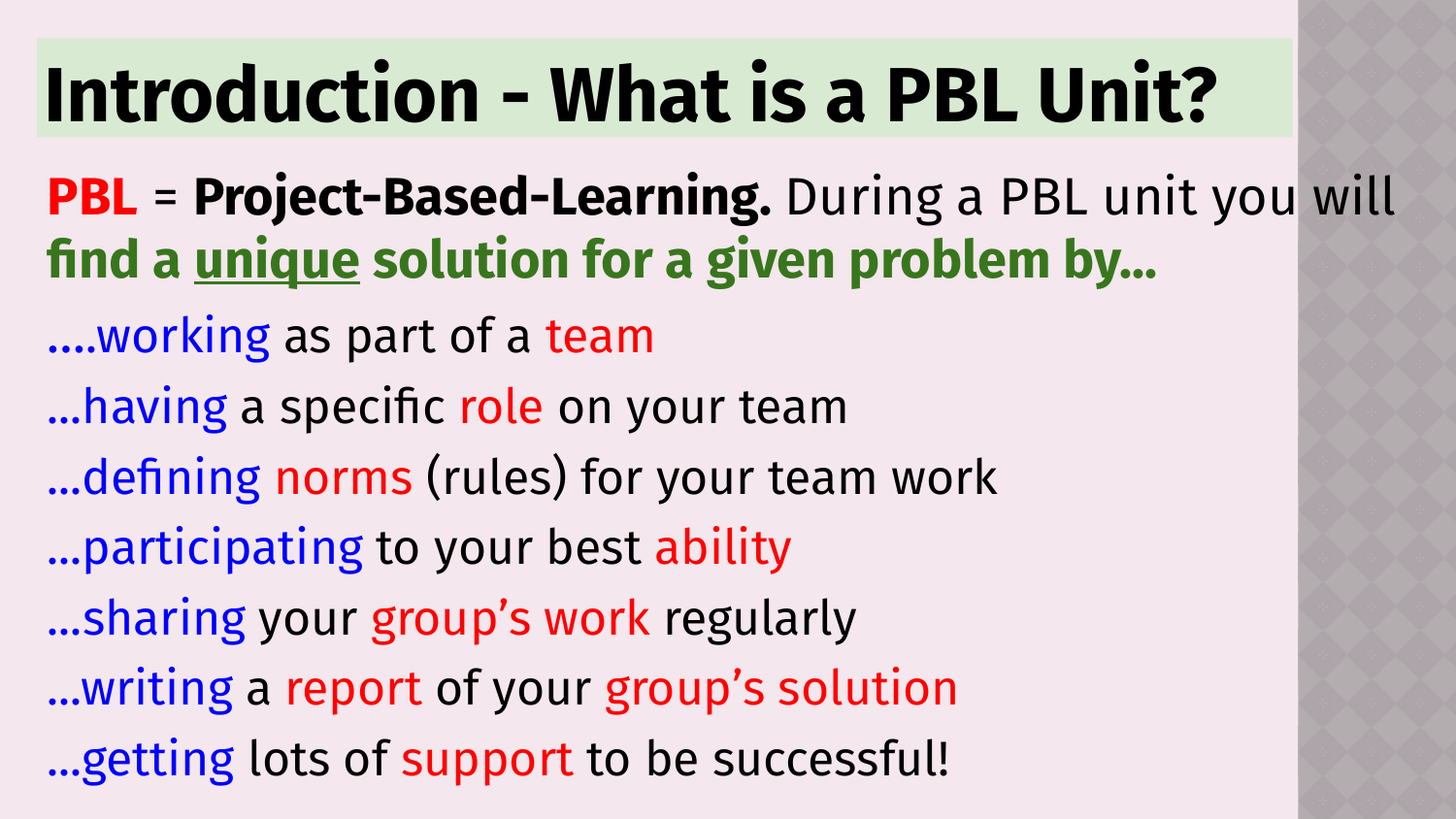

# Introduction - What is a PBL Unit?
PBL = Project-Based-Learning. During a PBL unit you will find a unique solution for a given problem by...
….working as part of a team
...having a specific role on your team
...defining norms (rules) for your team work
...participating to your best ability
...sharing your group’s work regularly
...writing a report of your group’s solution
...getting lots of support to be successful!